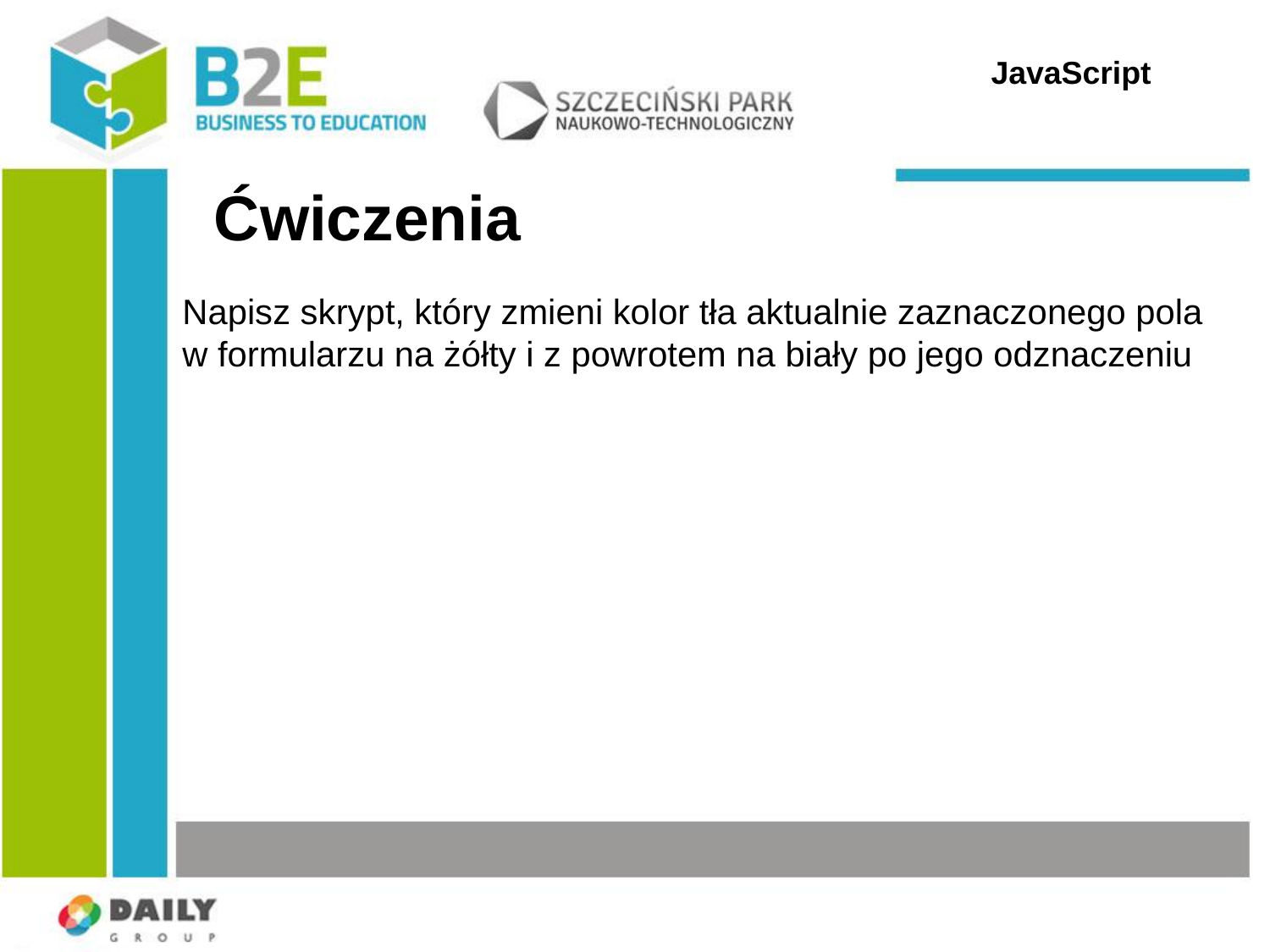

JavaScript
Ćwiczenia
Napisz skrypt, który zmieni kolor tła aktualnie zaznaczonego pola w formularzu na żółty i z powrotem na biały po jego odznaczeniu